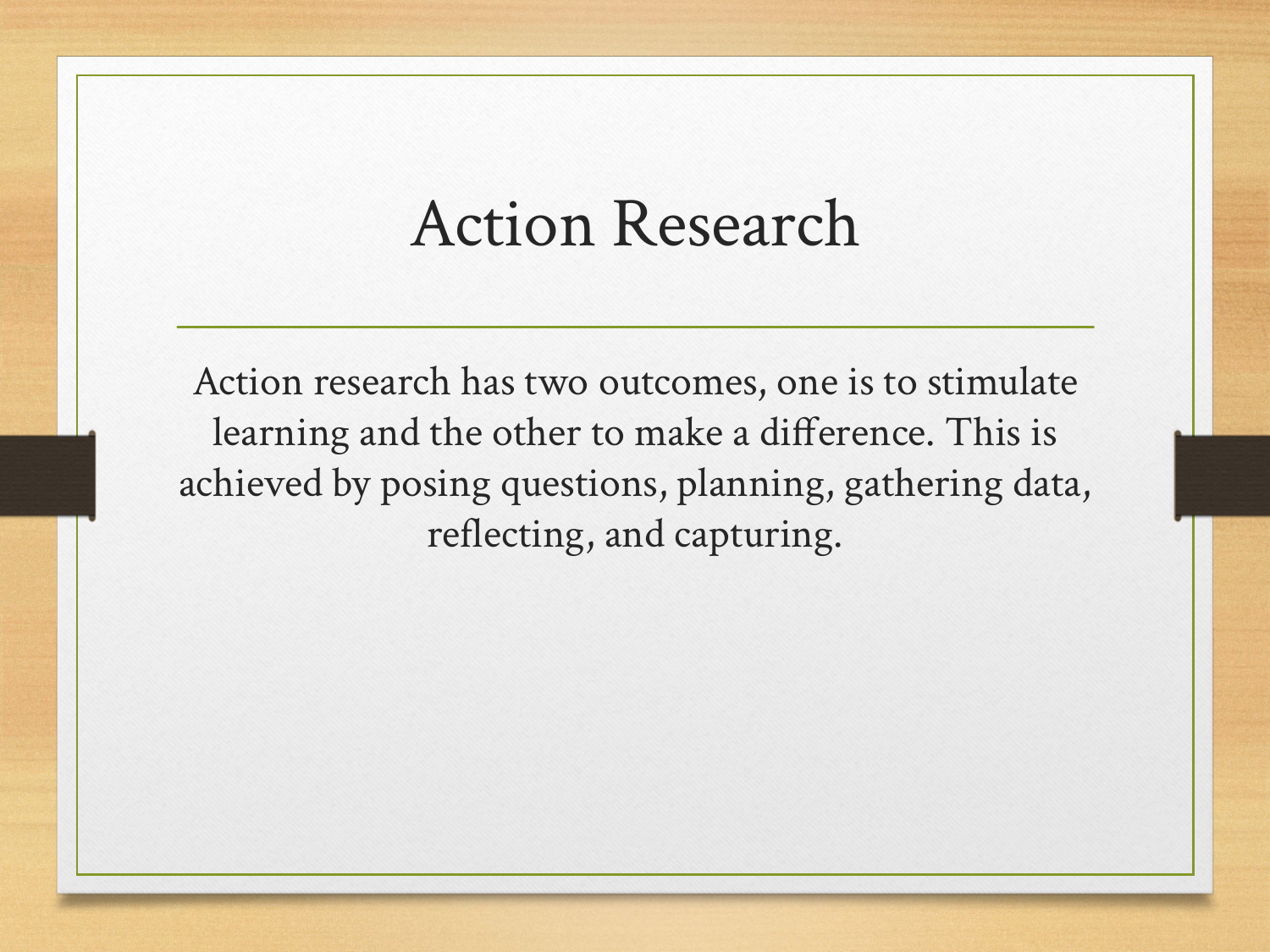

# Action Research
Action research has two outcomes, one is to stimulate learning and the other to make a difference. This is achieved by posing questions, planning, gathering data, reflecting, and capturing.